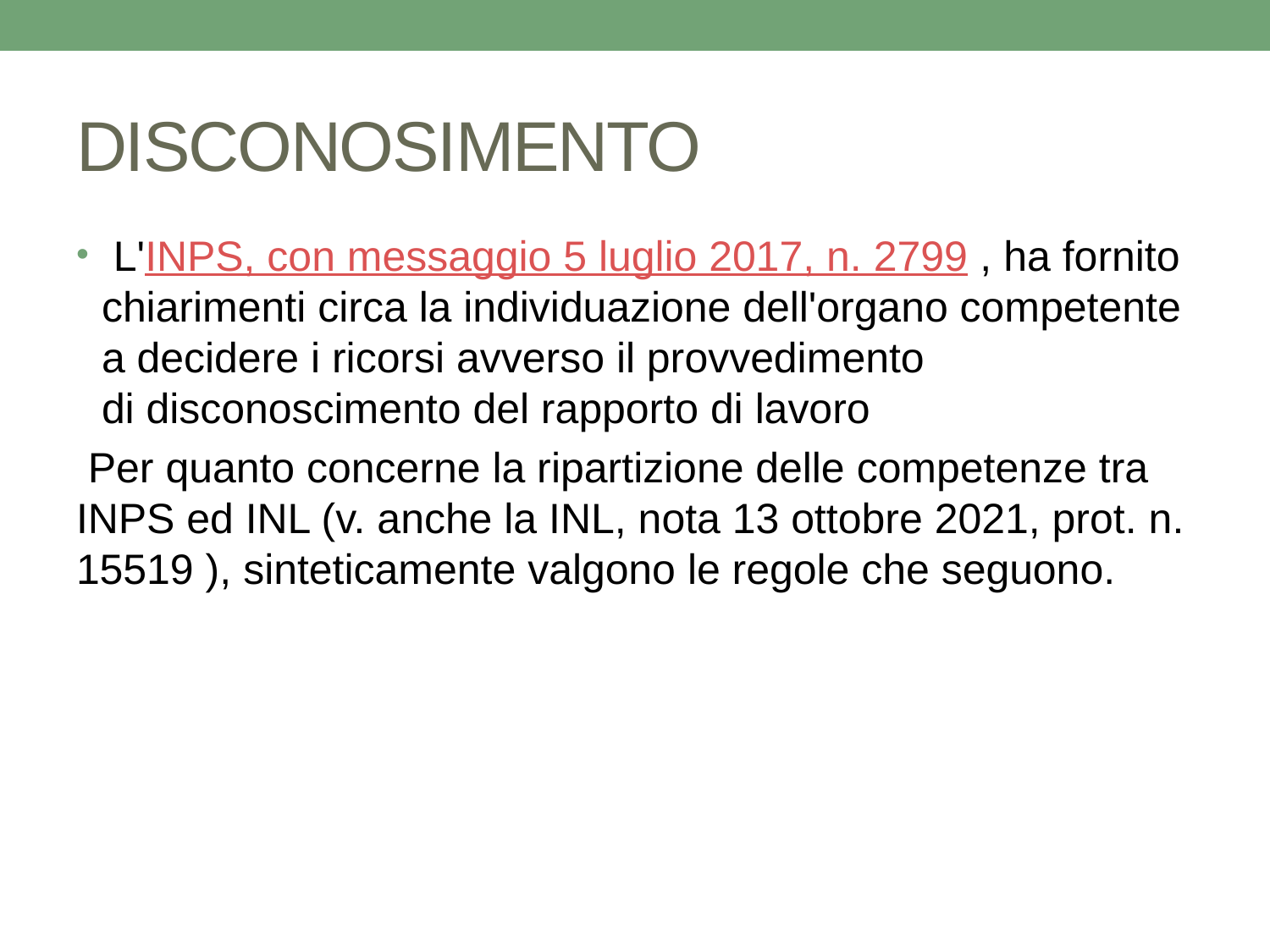

# DISCONOSIMENTO
 L'INPS, con messaggio 5 luglio 2017, n. 2799 , ha fornito chiarimenti circa la individuazione dell'organo competente a decidere i ricorsi avverso il provvedimento di disconoscimento del rapporto di lavoro
 Per quanto concerne la ripartizione delle competenze tra INPS ed INL (v. anche la INL, nota 13 ottobre 2021, prot. n. 15519 ), sinteticamente valgono le regole che seguono.